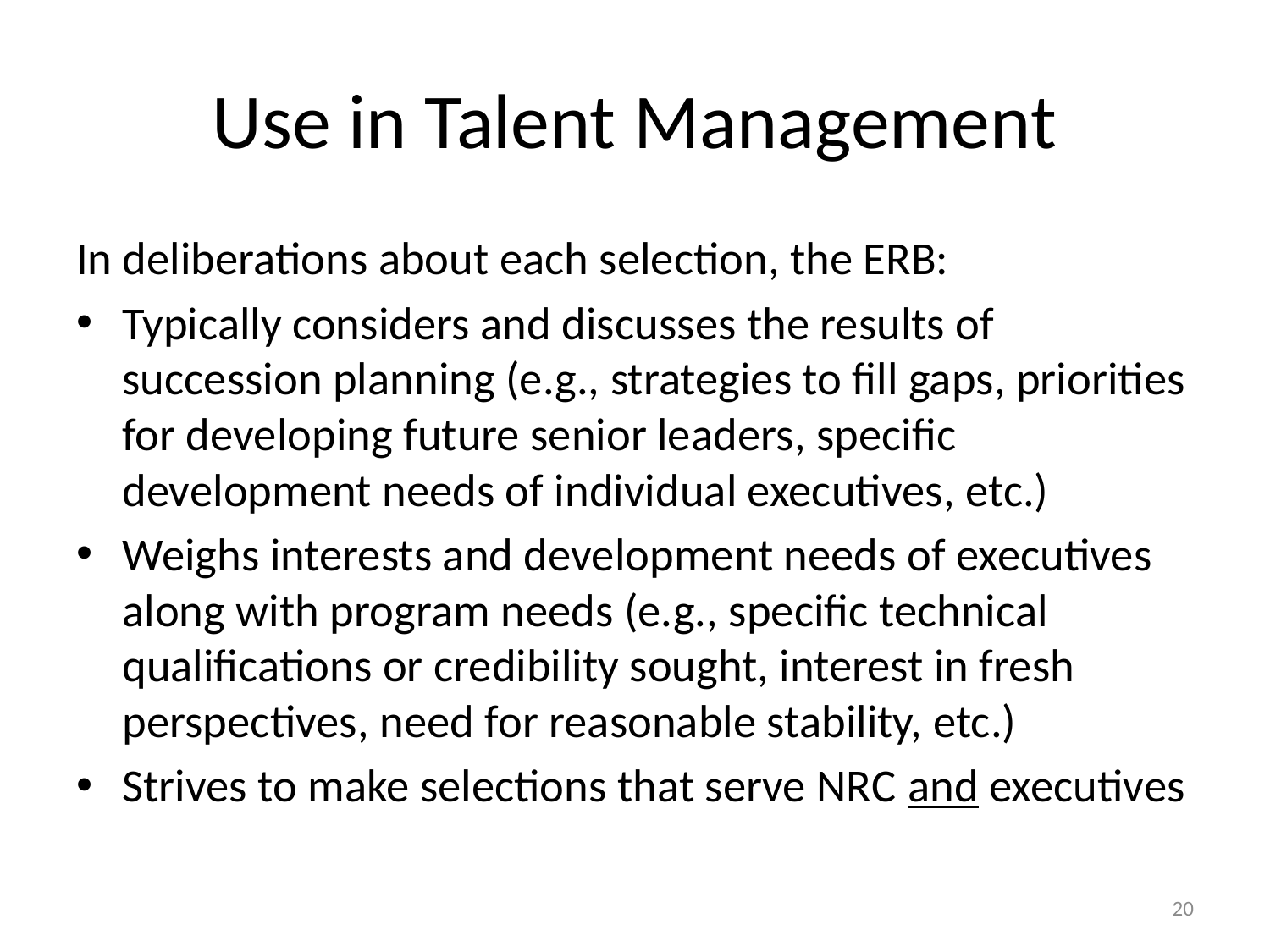

# Use in Talent Management
In deliberations about each selection, the ERB:
Typically considers and discusses the results of succession planning (e.g., strategies to fill gaps, priorities for developing future senior leaders, specific development needs of individual executives, etc.)
Weighs interests and development needs of executives along with program needs (e.g., specific technical qualifications or credibility sought, interest in fresh perspectives, need for reasonable stability, etc.)
Strives to make selections that serve NRC and executives
20